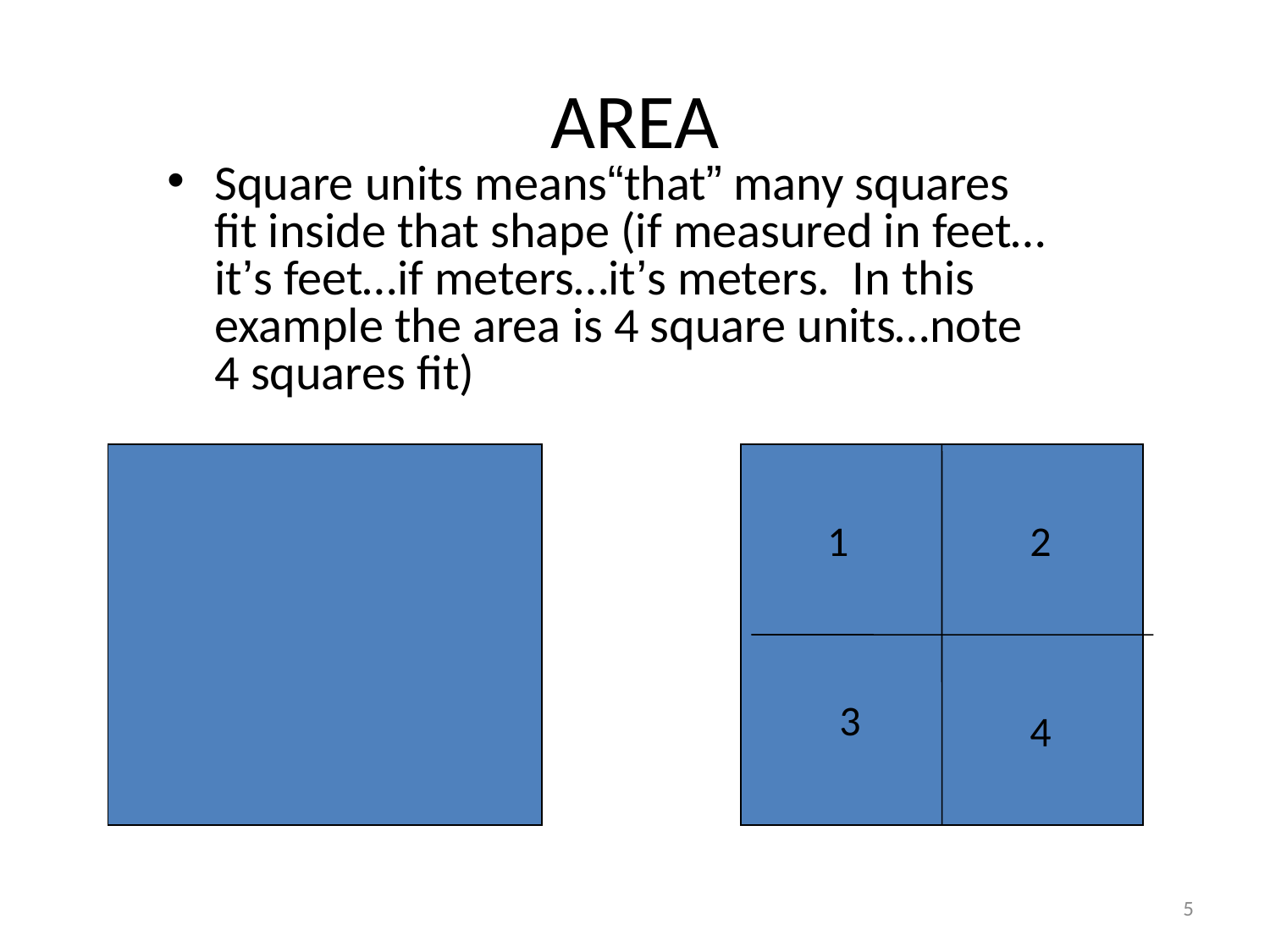

# AREA
Square units means“that” many squares fit inside that shape (if measured in feet…it’s feet…if meters…it’s meters.  In this example the area is 4 square units…note 4 squares fit)

1

2

3
4

5